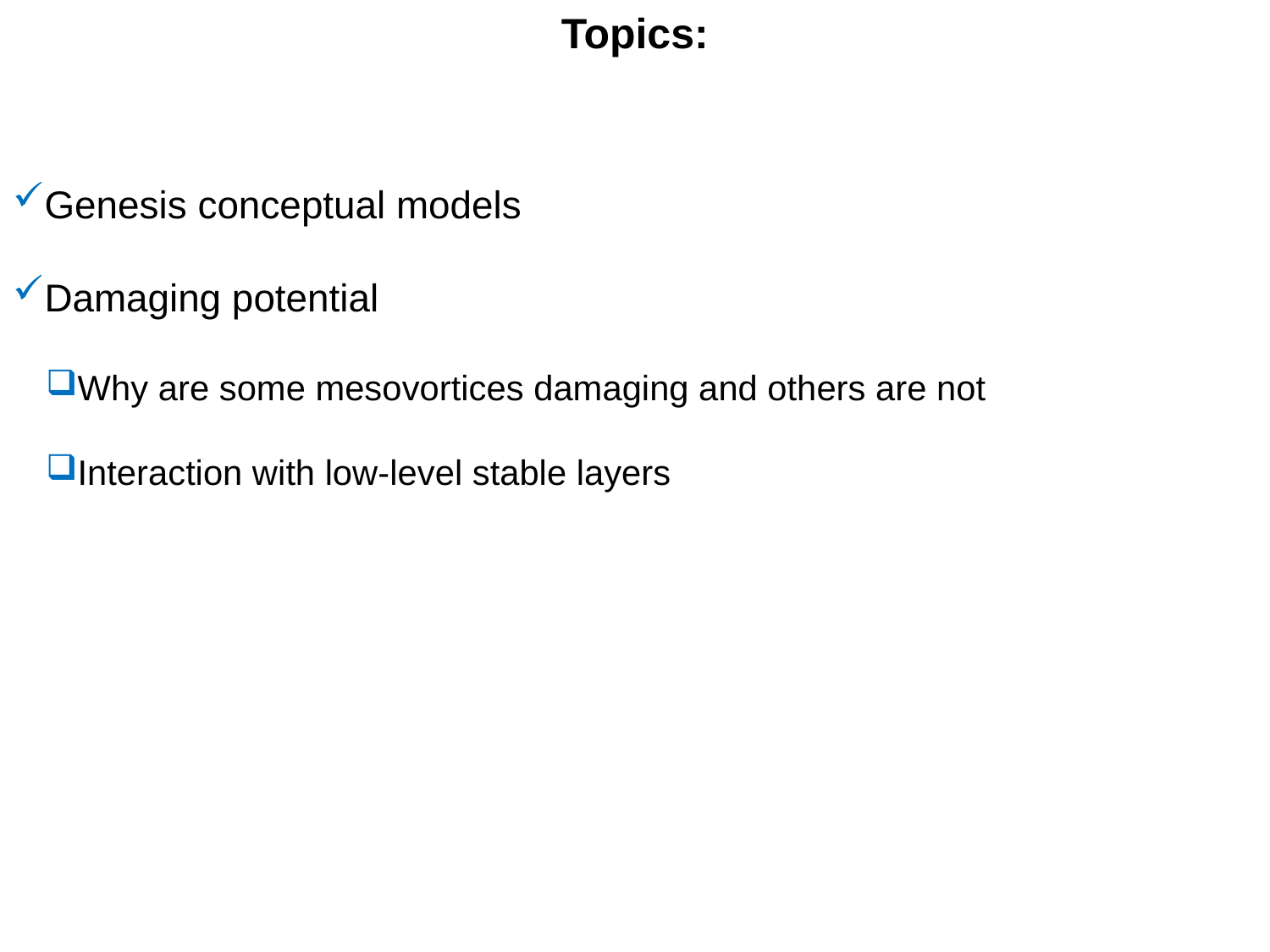

Topics:

Genesis conceptual models

Damaging potential

Why are some mesovortices damaging and others are not

Interaction with low-level stable layers